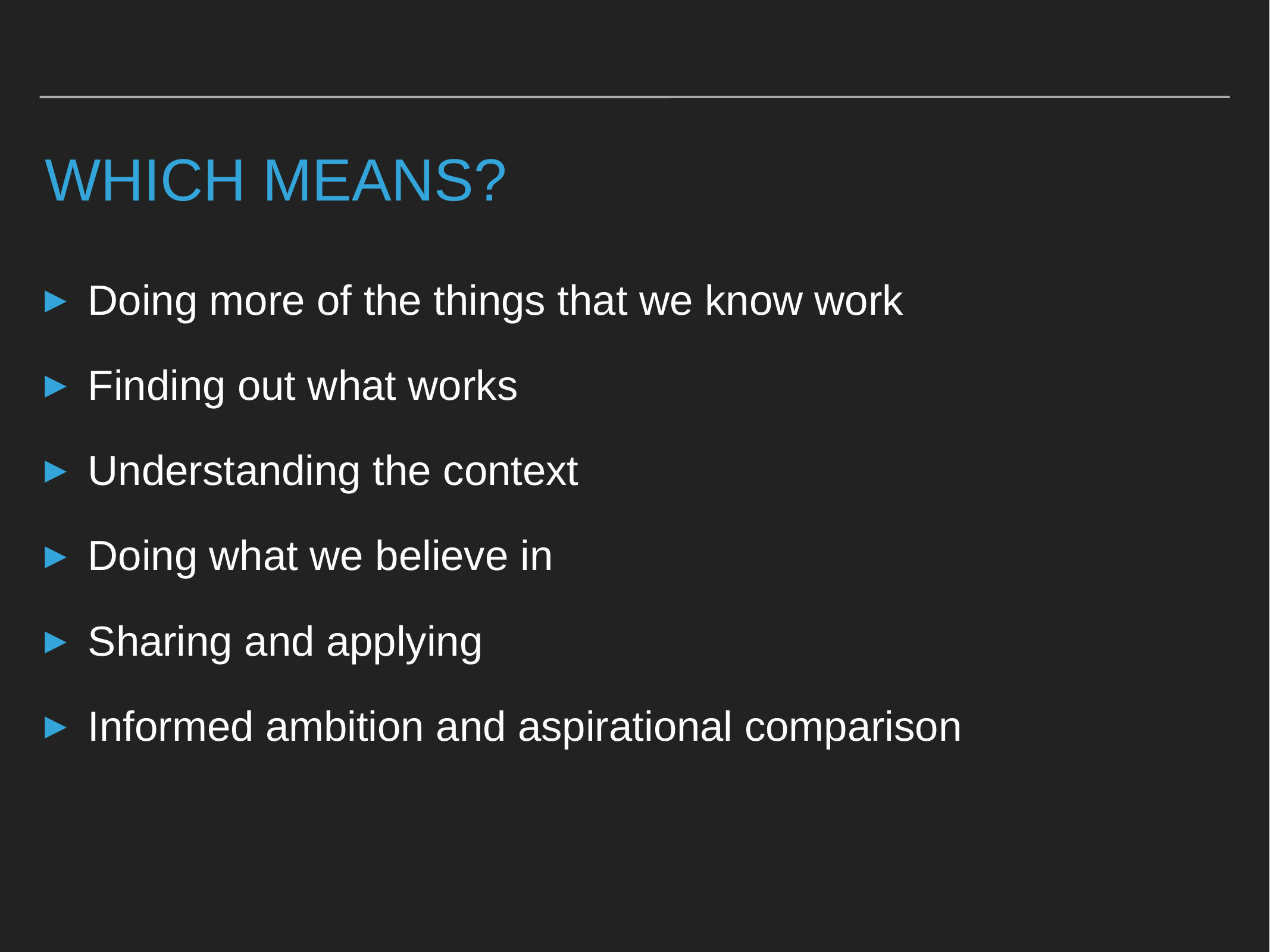

# Which means?
Doing more of the things that we know work
Finding out what works
Understanding the context
Doing what we believe in
Sharing and applying
Informed ambition and aspirational comparison